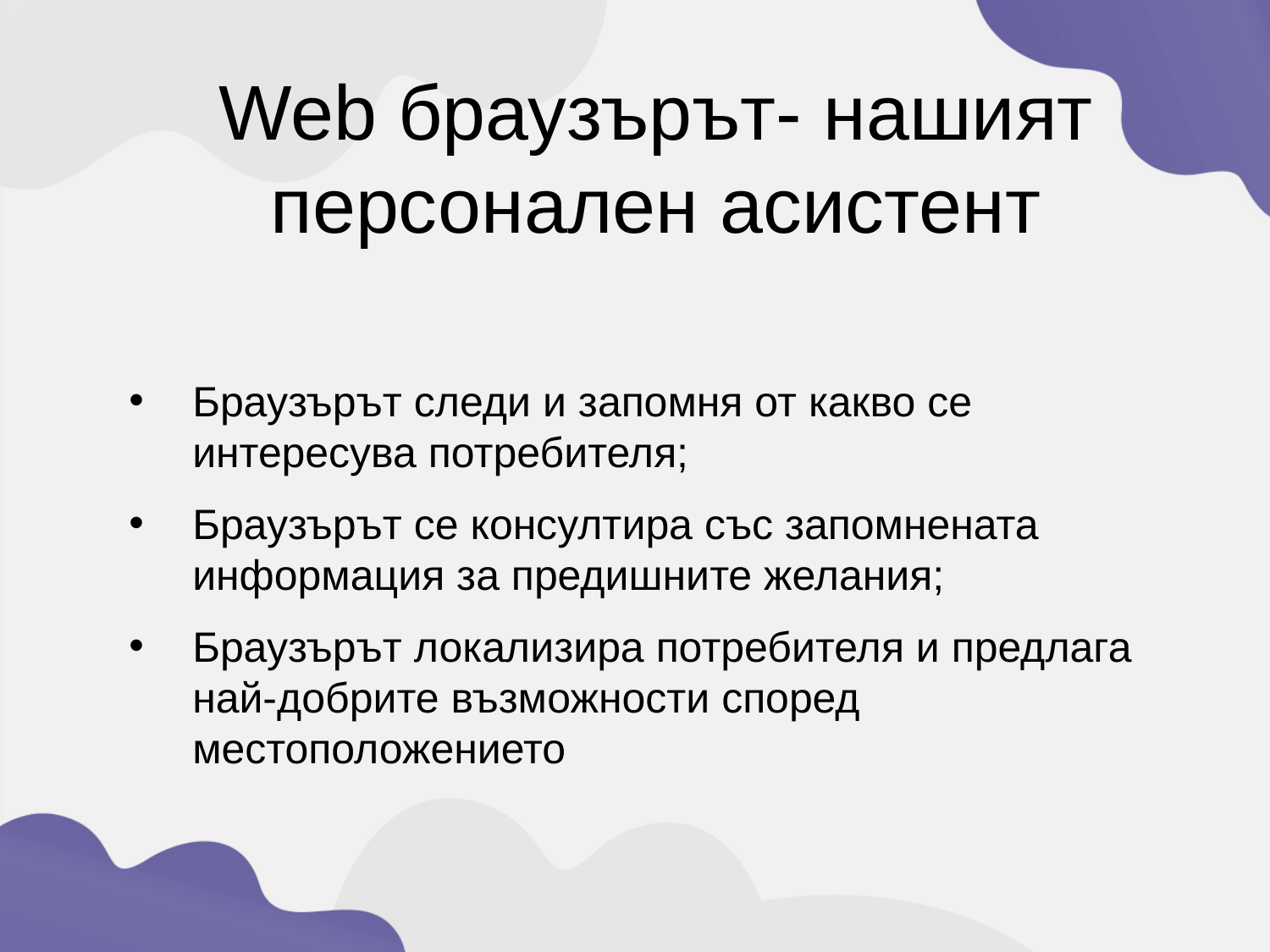

Web браузърът- нашият персонален асистент

Браузърът следи и запомня от какво се интересува потребителя;
Браузърът се консултира със запомнената информация за предишните желания;
Браузърът локализира потребителя и предлага най-добрите възможности според местоположението